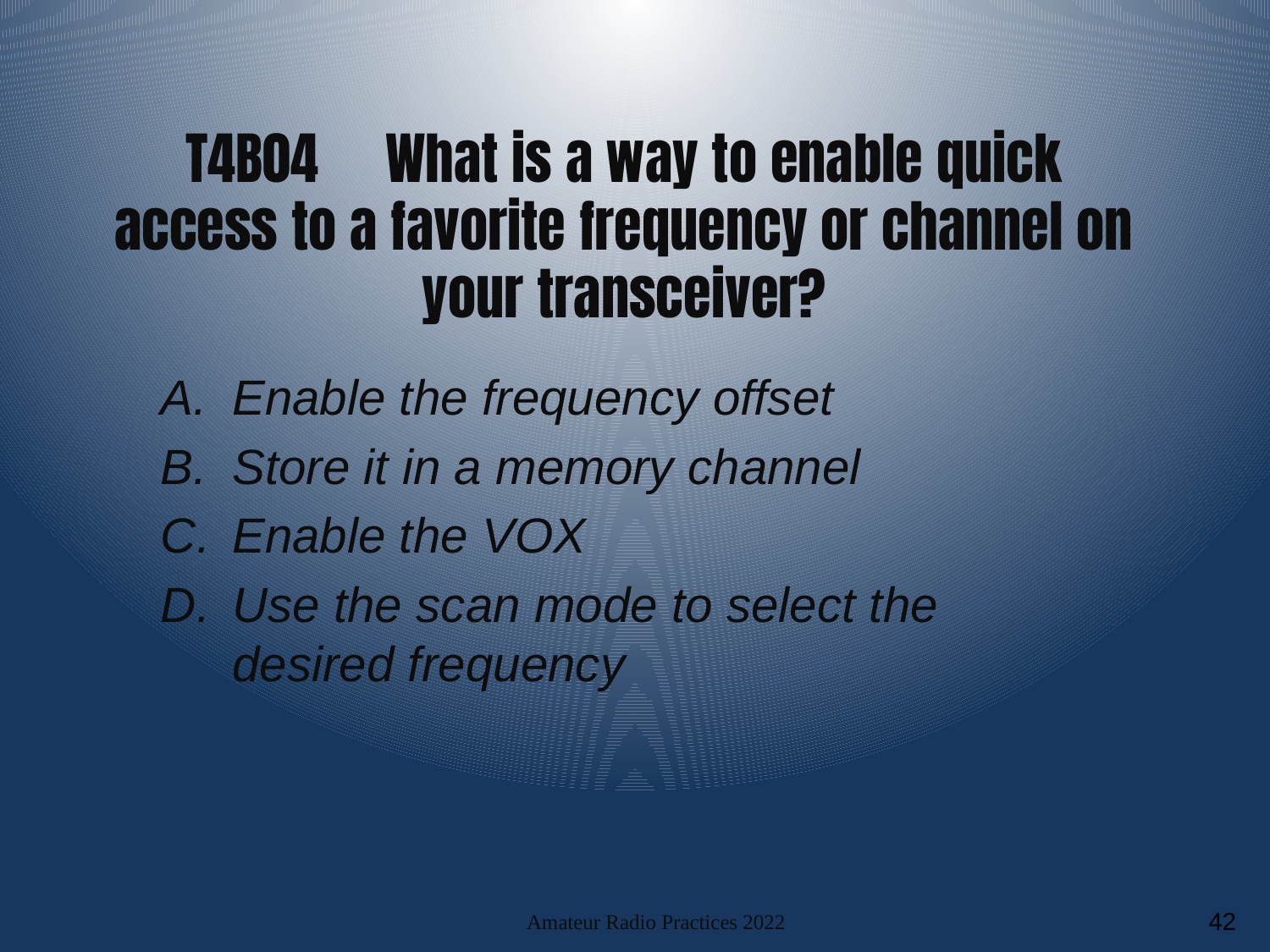

# T4B04     What is a way to enable quick access to a favorite frequency or channel on your transceiver?
Enable the frequency offset
Store it in a memory channel
Enable the VOX
Use the scan mode to select the desired frequency
Amateur Radio Practices 2022
42